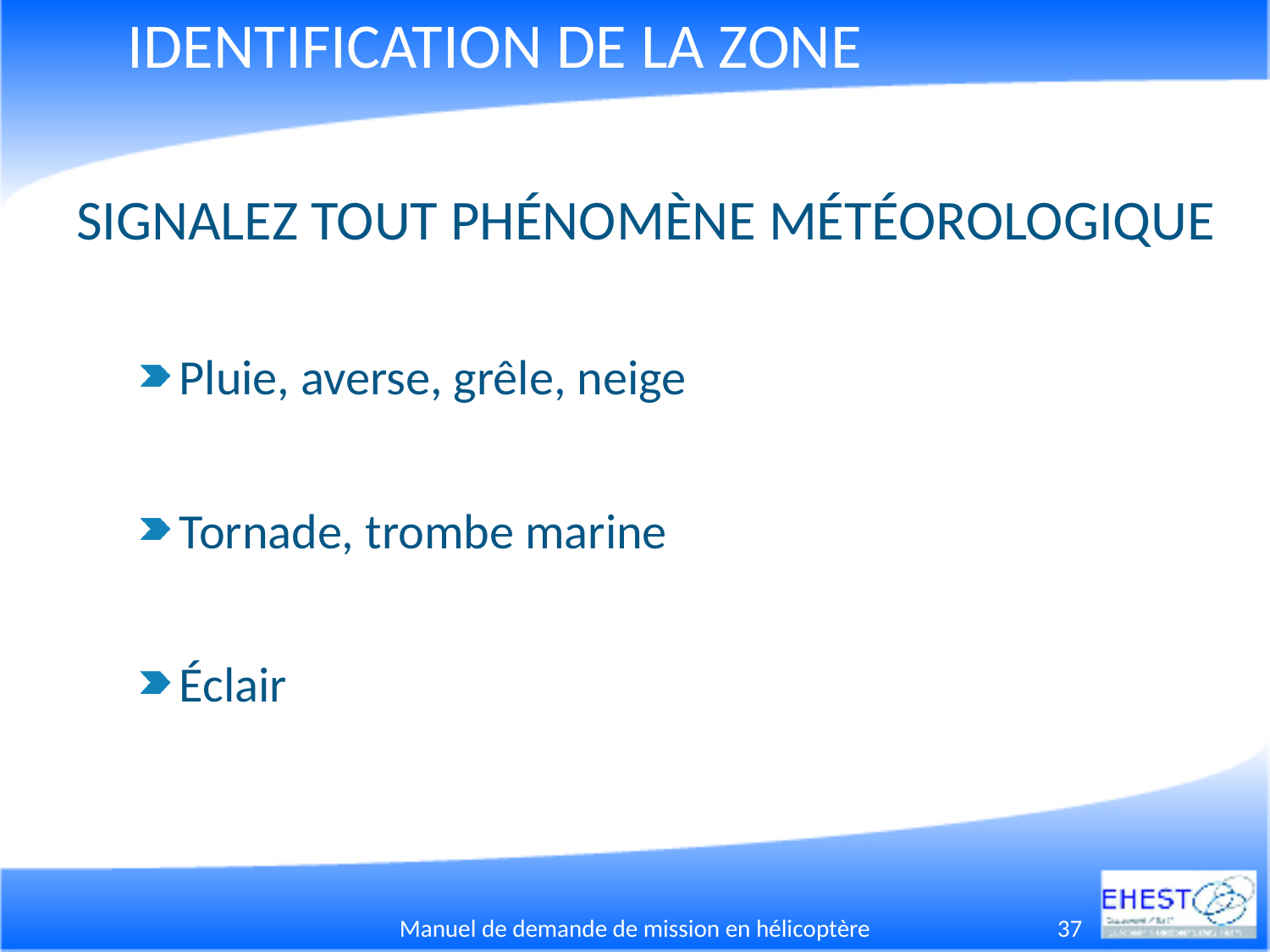

# IDENTIFICATION DE LA ZONE
SIGNALEZ TOUT PHÉNOMÈNE MÉTÉOROLOGIQUE

Pluie, averse, grêle, neige

Tornade, trombe marine

Éclair

Manuel de demande de mission en hélicoptère
37